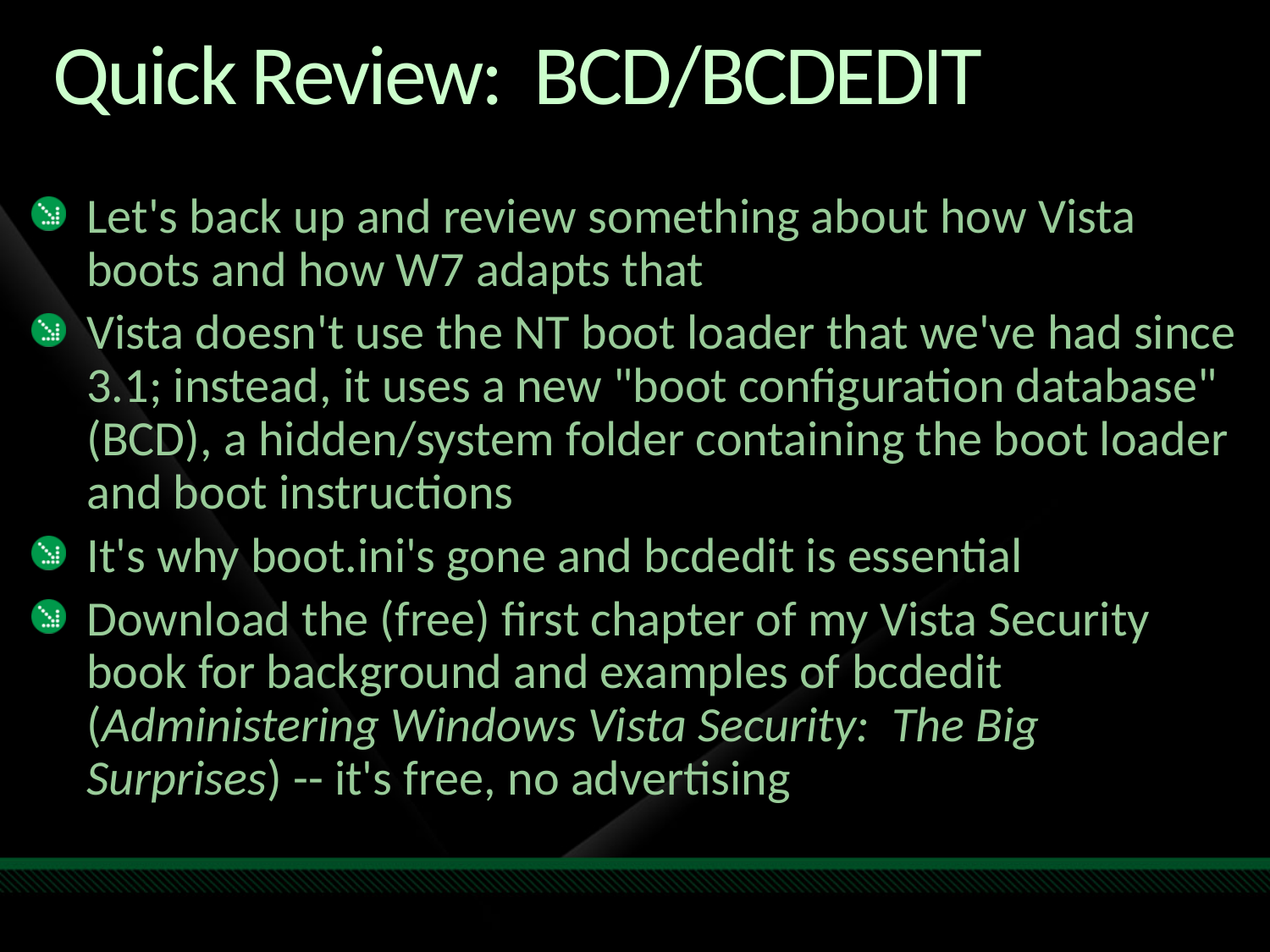

# Quick Review:  BCD/BCDEDIT
Let's back up and review something about how Vista boots and how W7 adapts that
Vista doesn't use the NT boot loader that we've had since 3.1; instead, it uses a new "boot configuration database" (BCD), a hidden/system folder containing the boot loader and boot instructions
It's why boot.ini's gone and bcdedit is essential
Download the (free) first chapter of my Vista Security book for background and examples of bcdedit (Administering Windows Vista Security:  The Big Surprises) -- it's free, no advertising